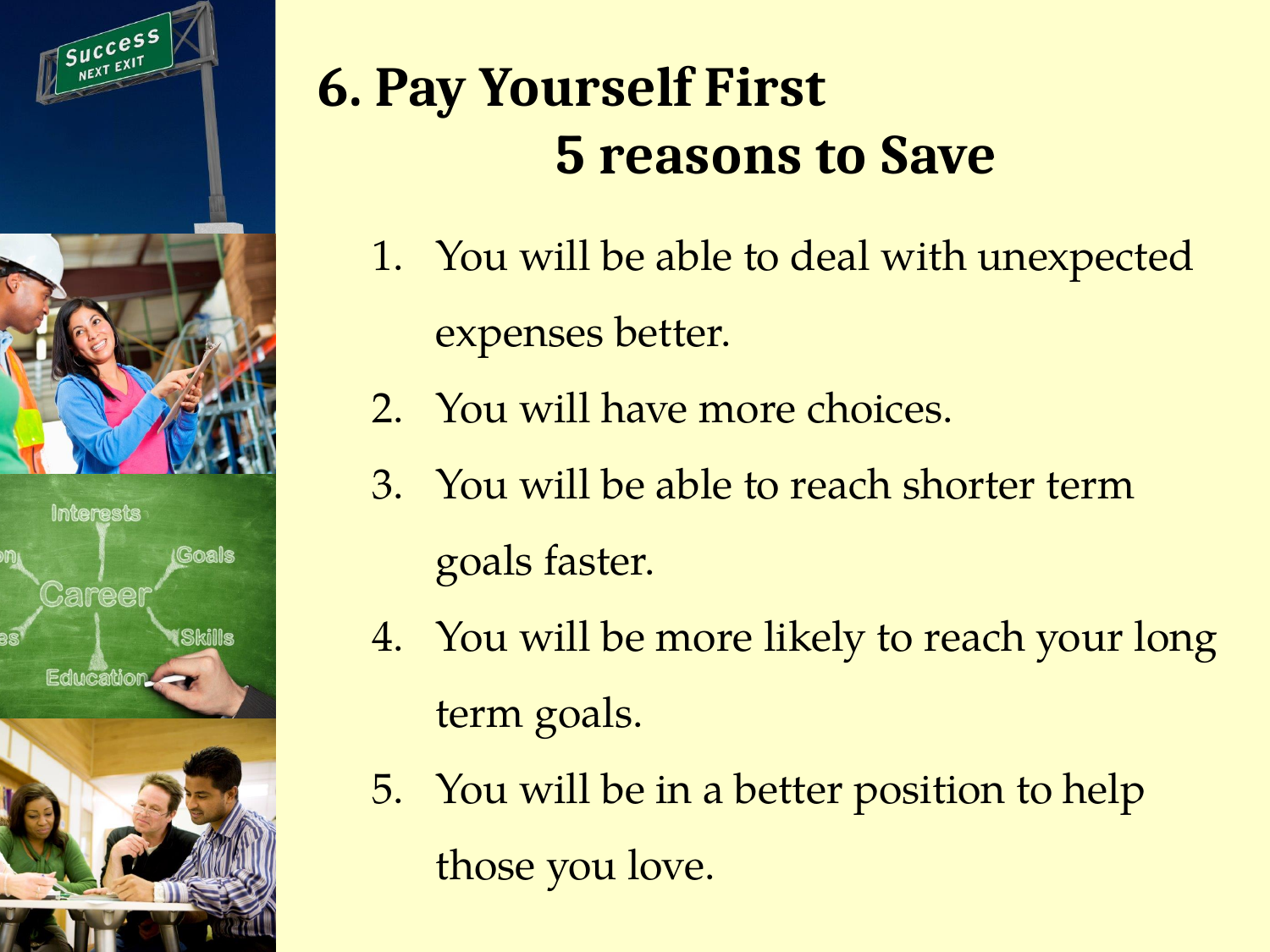

# 6. Pay Yourself First 5 reasons to Save
You will be able to deal with unexpected expenses better.
You will have more choices.
You will be able to reach shorter term goals faster.
You will be more likely to reach your long term goals.
You will be in a better position to help those you love.